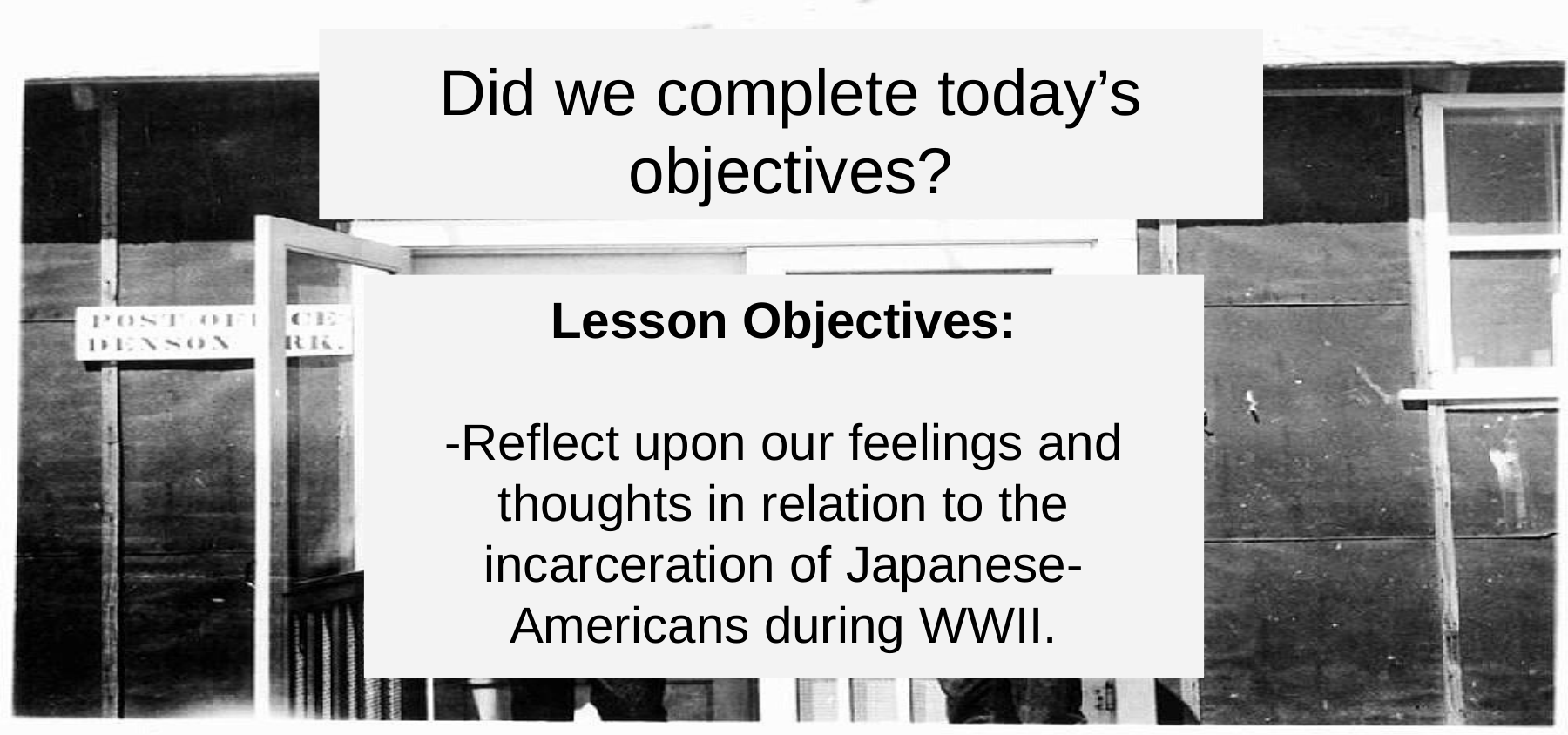

# Did we complete today’s objectives?
Lesson Objectives:

-Reflect upon our feelings and thoughts in relation to the incarceration of Japanese-Americans during WWII.